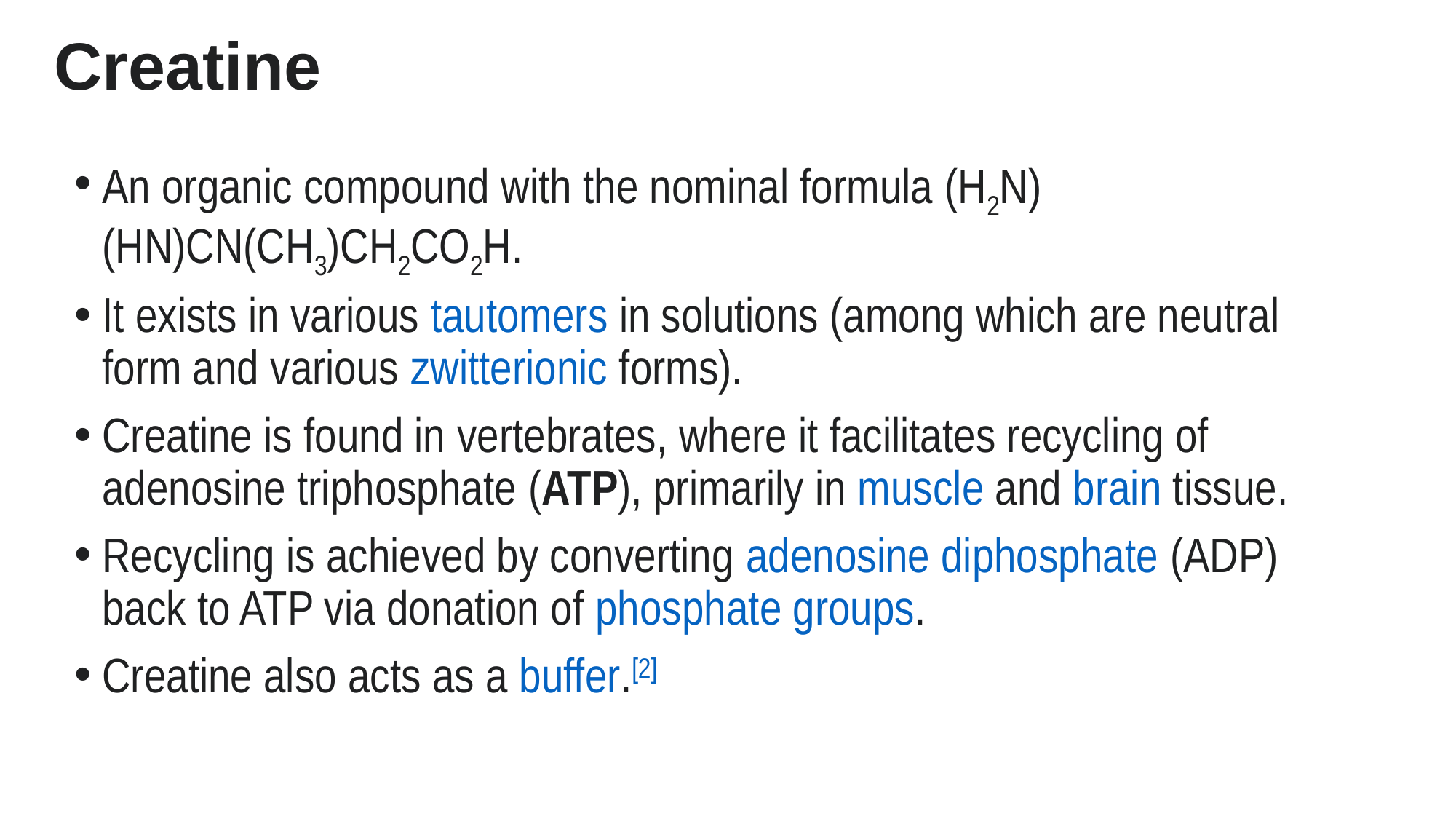

# Creatine
An organic compound with the nominal formula (H2N)(HN)CN(CH3)CH2CO2H.
It exists in various tautomers in solutions (among which are neutral form and various zwitterionic forms).
Creatine is found in vertebrates, where it facilitates recycling of adenosine triphosphate (ATP), primarily in muscle and brain tissue.
Recycling is achieved by converting adenosine diphosphate (ADP) back to ATP via donation of phosphate groups.
Creatine also acts as a buffer.[2]